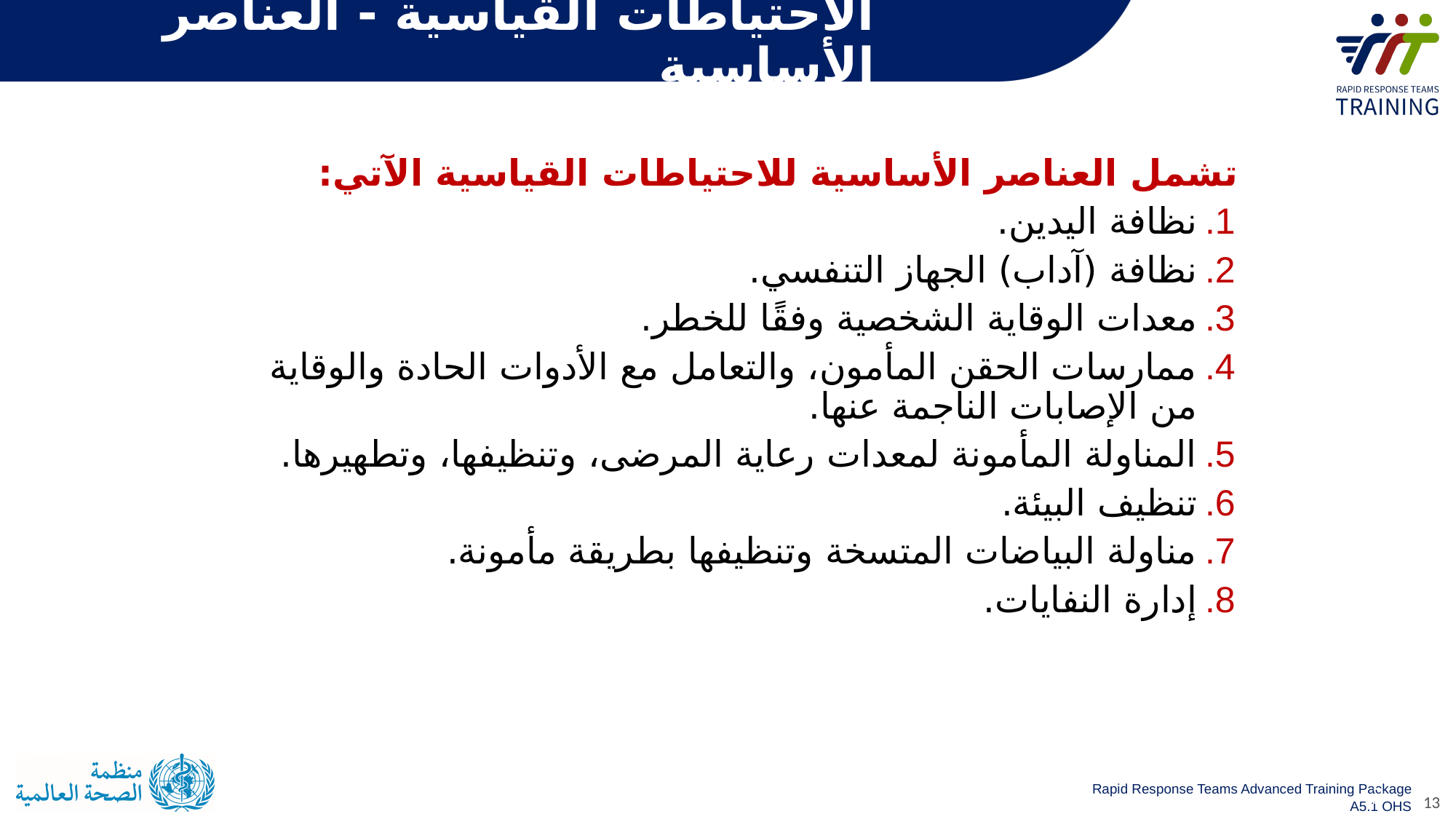

الاحتياطات القياسية - العناصر الأساسية
تشمل العناصر الأساسية للاحتياطات القياسية الآتي:
نظافة اليدين.
نظافة (آداب) الجهاز التنفسي.
معدات الوقاية الشخصية وفقًا للخطر.
ممارسات الحقن المأمون، والتعامل مع الأدوات الحادة والوقاية من الإصابات الناجمة عنها.
المناولة المأمونة لمعدات رعاية المرضى، وتنظيفها، وتطهيرها.
تنظيف البيئة.
مناولة البياضات المتسخة وتنظيفها بطريقة مأمونة.
إدارة النفايات.
13